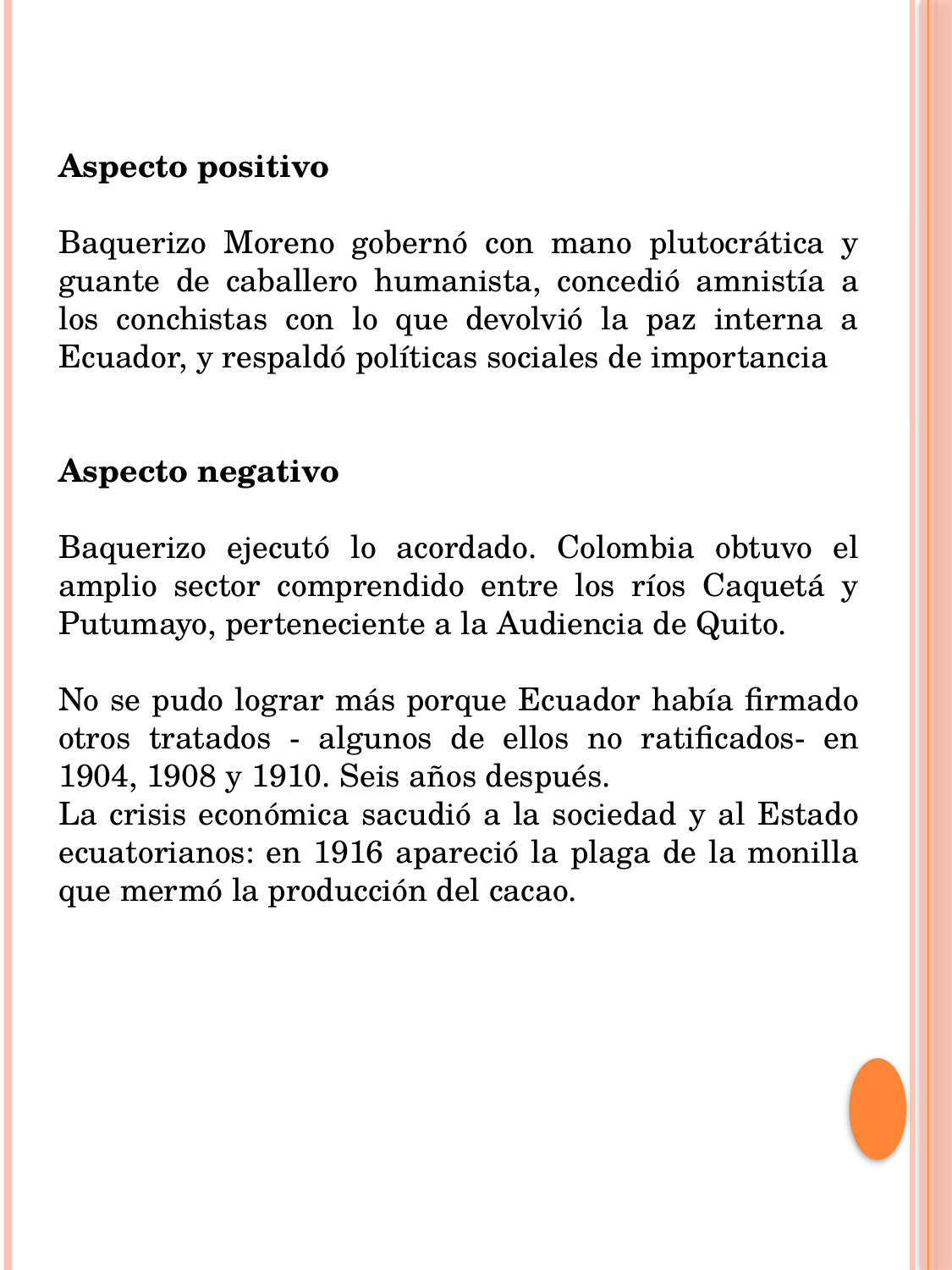

Aspecto positivo

Baquerizo Moreno gobernó con mano plutocrática y guante de caballero humanista, concedió amnistía a los conchistas con lo que devolvió la paz interna a Ecuador, y respaldó políticas sociales de importancia

Aspecto negativo

Baquerizo ejecutó lo acordado. Colombia obtuvo el amplio sector comprendido entre los ríos Caquetá y Putumayo, perteneciente a la Audiencia de Quito.

No se pudo lograr más porque Ecuador había firmado otros tratados - algunos de ellos no ratificados- en 1904, 1908 y 1910. Seis años después.
La crisis económica sacudió a la sociedad y al Estado ecuatorianos: en 1916 apareció la plaga de la monilla que mermó la producción del cacao.